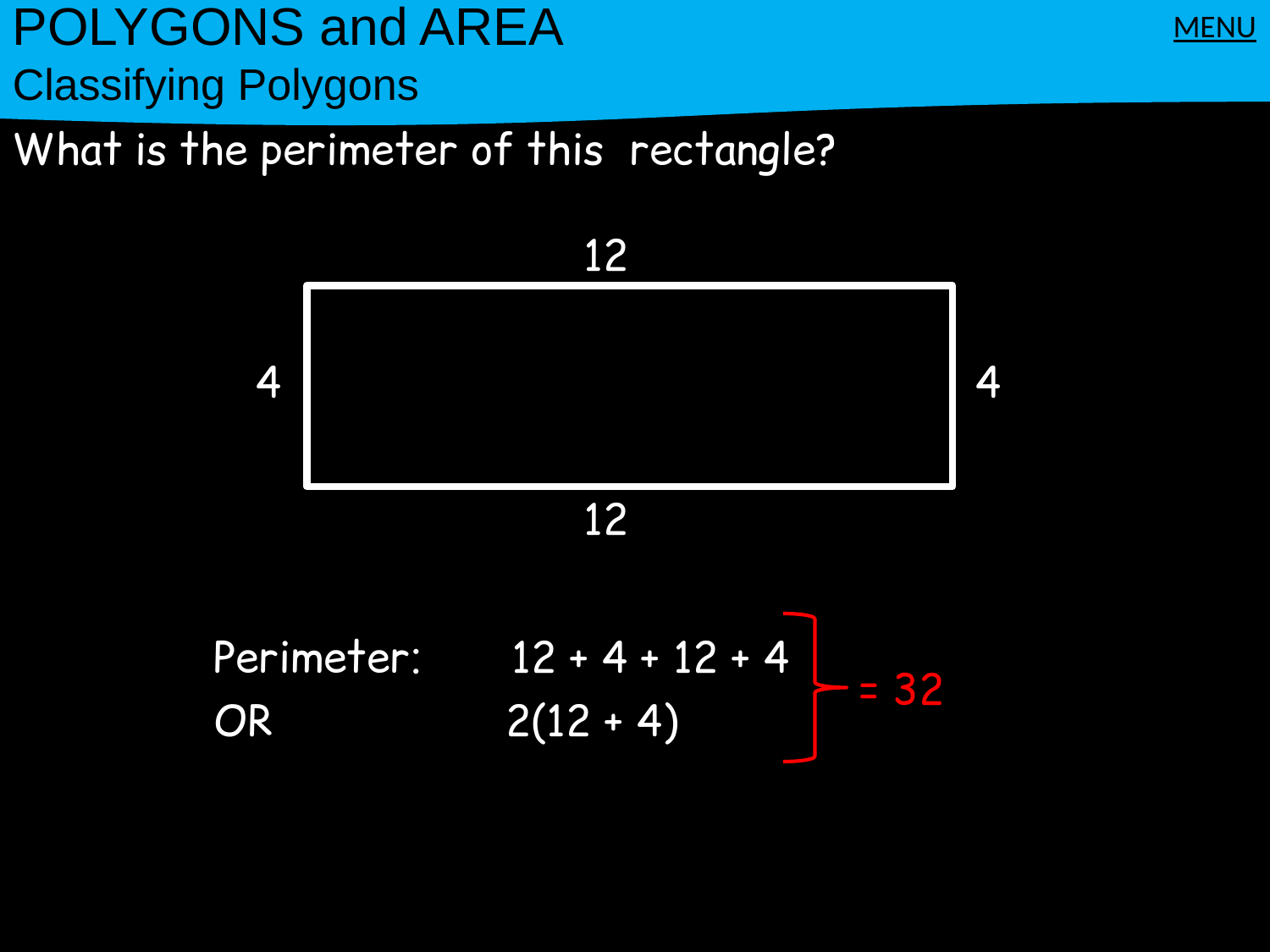

POLYGONS and AREA
Classifying Polygons
MENU
What is the perimeter of this  rectangle?

12

4
4
12

Perimeter:       12 + 4 + 12 + 4
= 32
OR		   2(12 + 4)